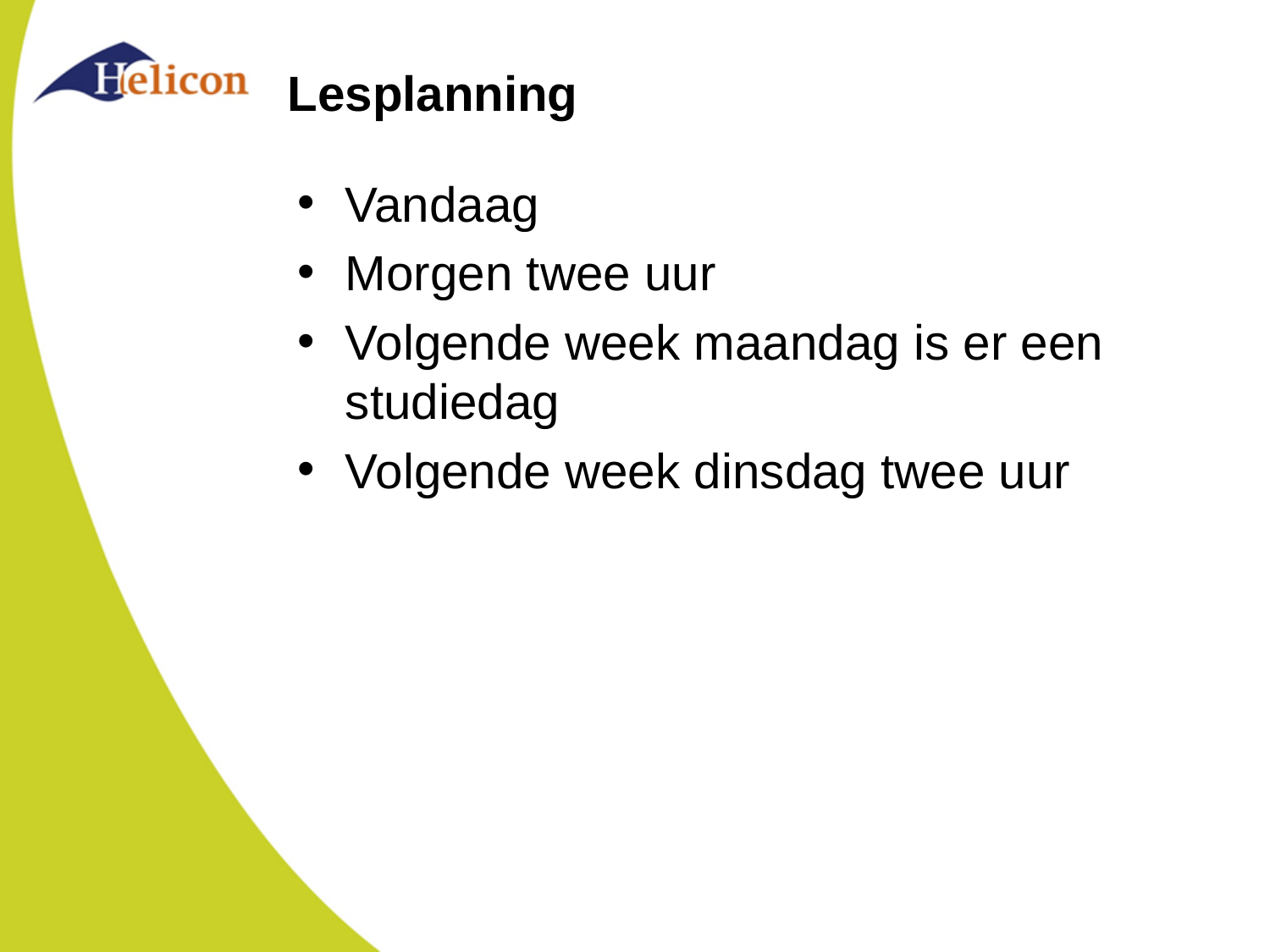

# Lesplanning
Vandaag
Morgen twee uur
Volgende week maandag is er een studiedag
Volgende week dinsdag twee uur